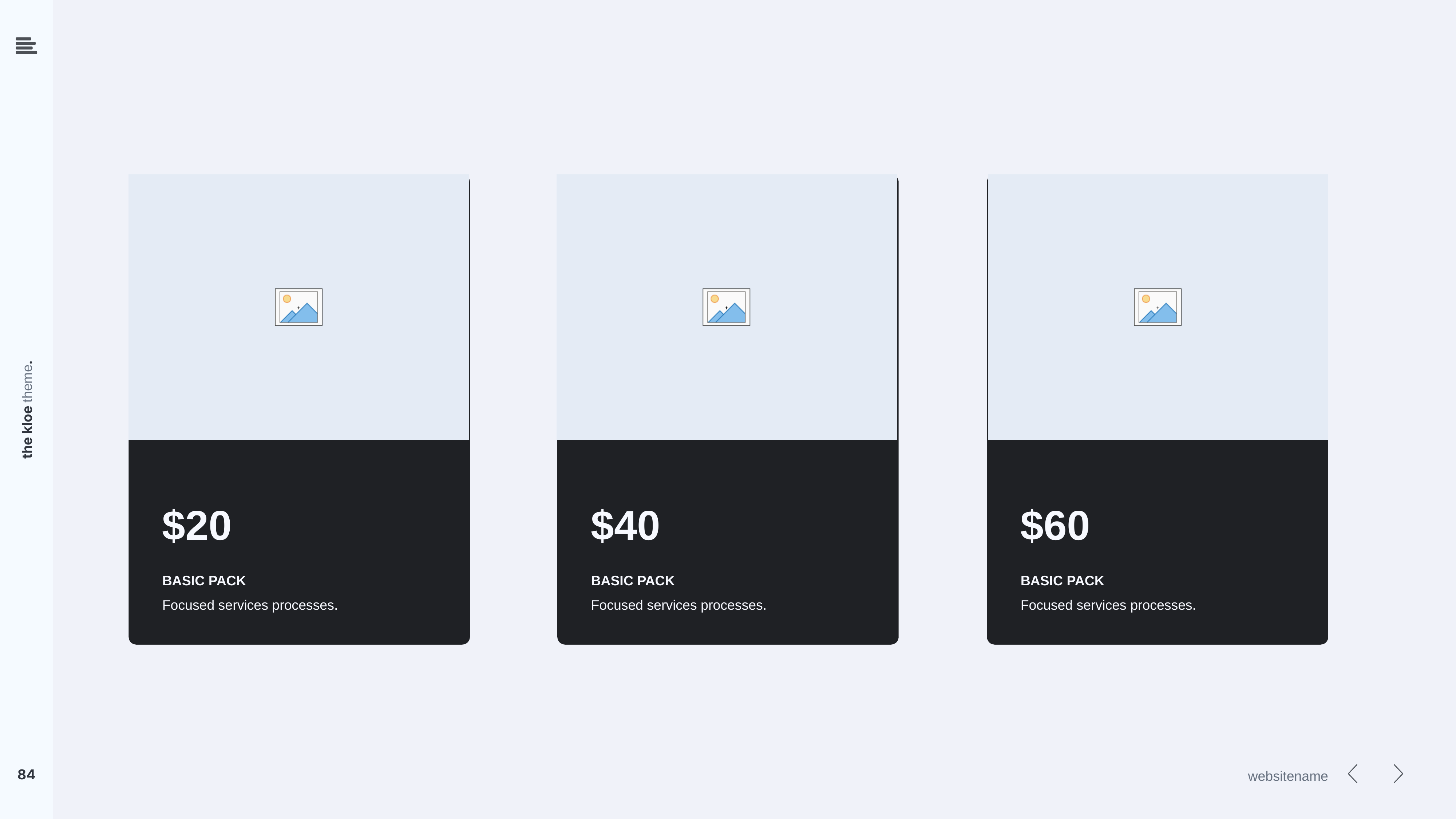

$20
BASIC PACK
Focused services processes.

$40
BASIC PACK
Focused services processes.

$60
BASIC PACK
Focused services processes.

84